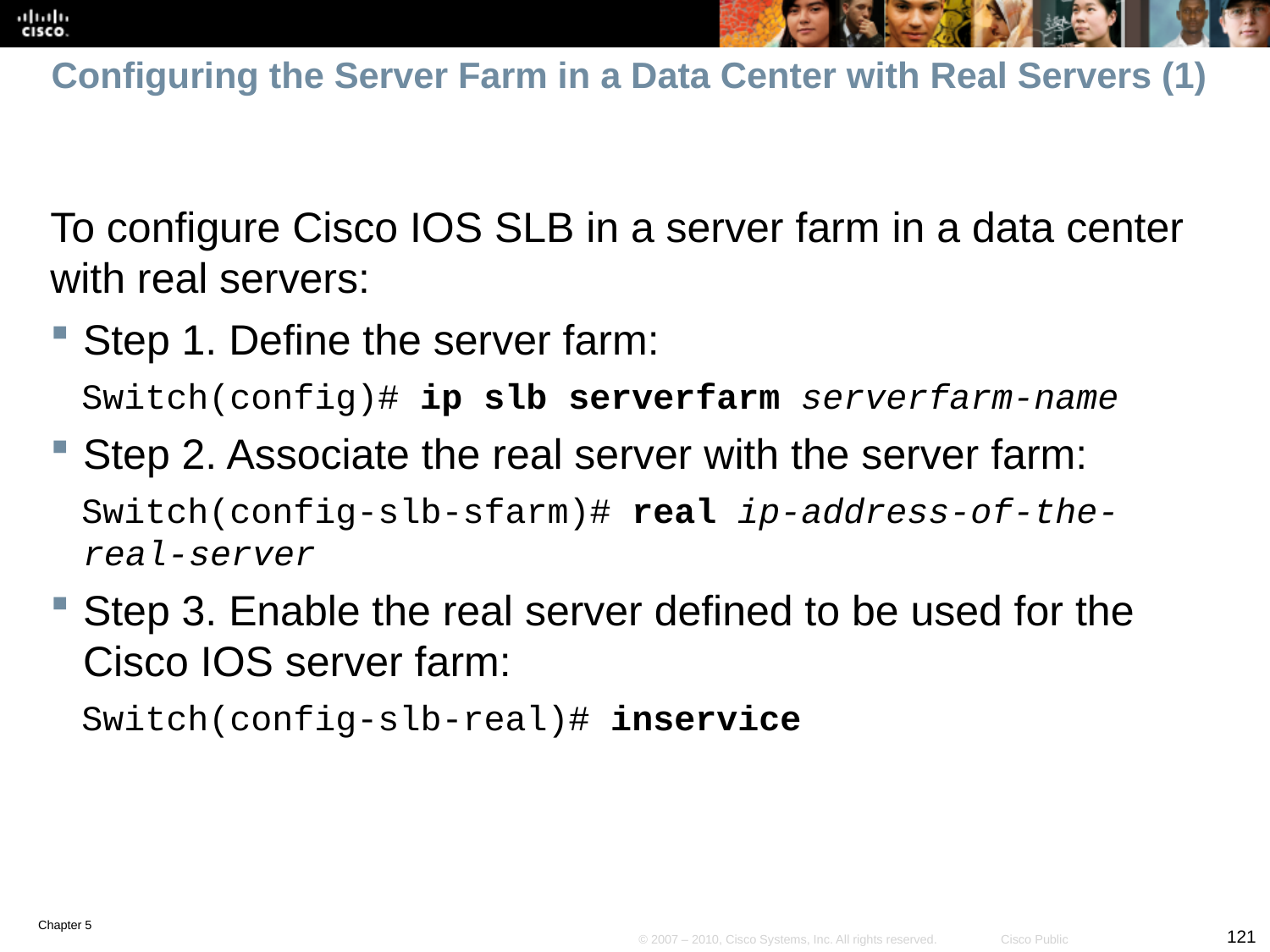

# Configuring the Server Farm in a Data Center with Real Servers (1)
To configure Cisco IOS SLB in a server farm in a data center with real servers:
Step 1. Define the server farm:
Switch(config)# ip slb serverfarm serverfarm-name
Step 2. Associate the real server with the server farm:
Switch(config-slb-sfarm)# real ip-address-of-the-real-server
Step 3. Enable the real server defined to be used for the Cisco IOS server farm:
Switch(config-slb-real)# inservice